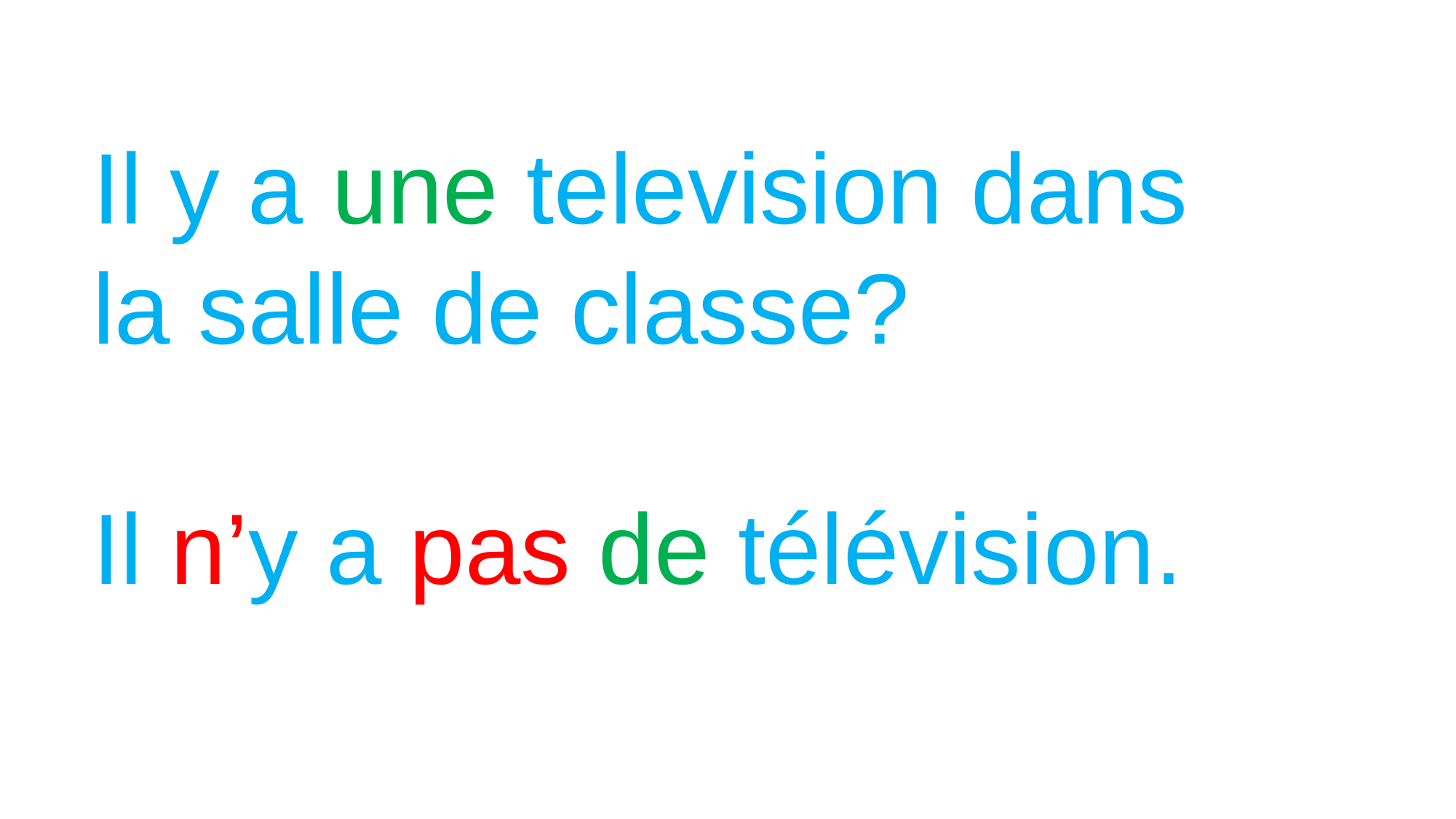

Il y a une television dans la salle de classe?

Il n’y a pas de télévision.